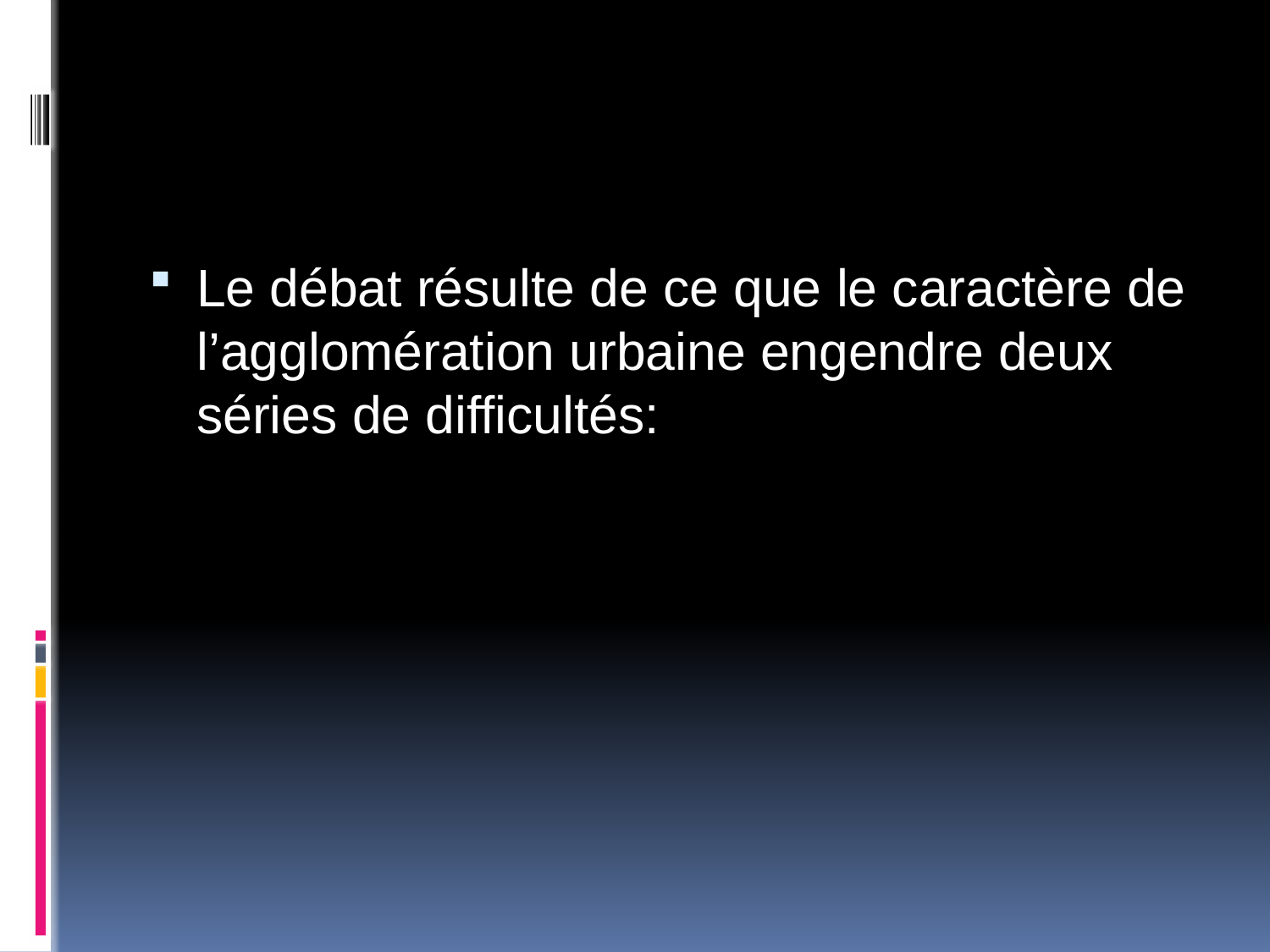

#
Le débat résulte de ce que le caractère de l’agglomération urbaine engendre deux séries de difficultés: